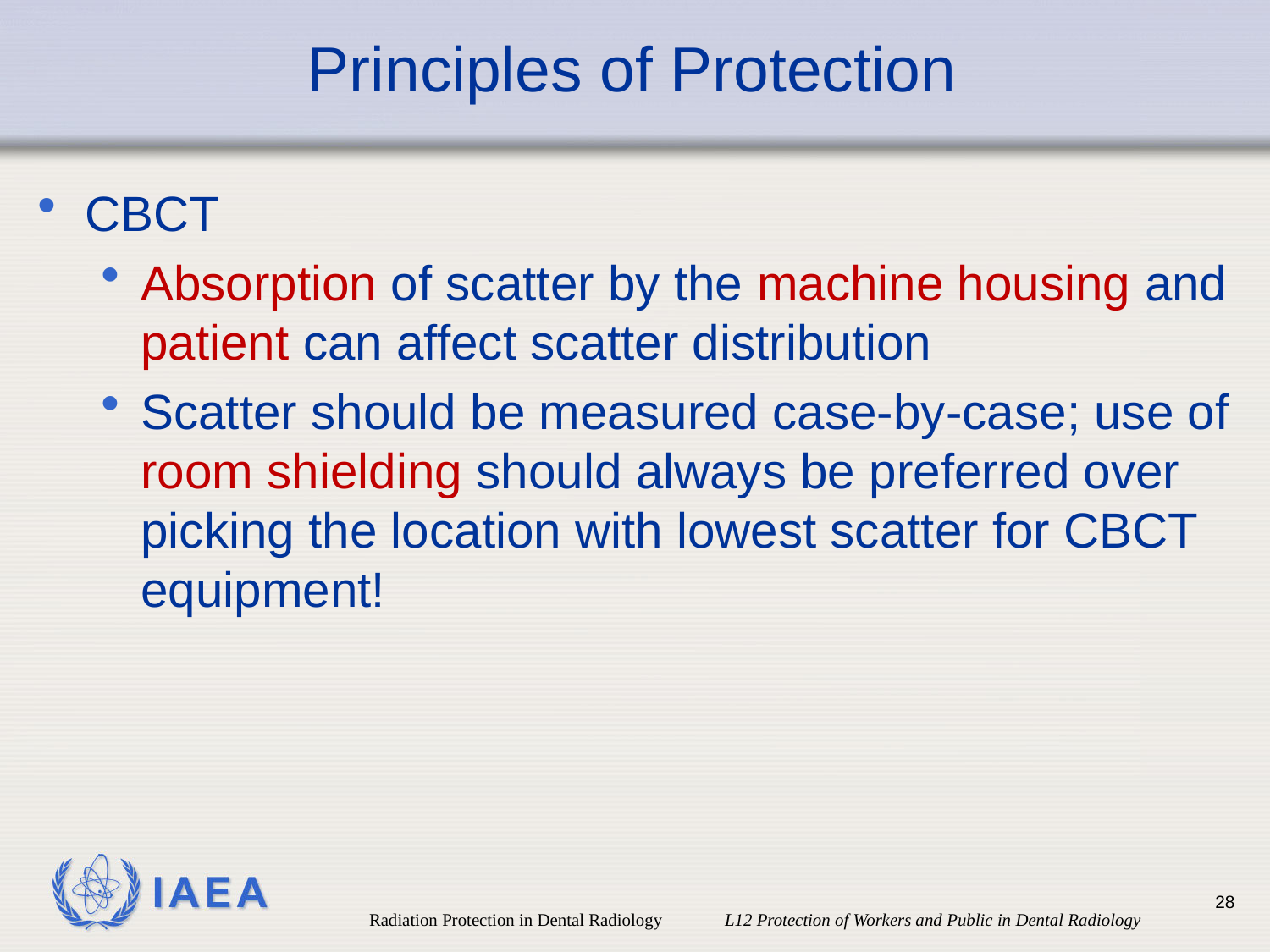

# Principles of Protection
CBCT
Absorption of scatter by the machine housing and patient can affect scatter distribution
Scatter should be measured case-by-case; use of room shielding should always be preferred over picking the location with lowest scatter for CBCT equipment!

28
Radiation Protection in Dental Radiology              L12 Protection of Workers and Public in Dental Radiology